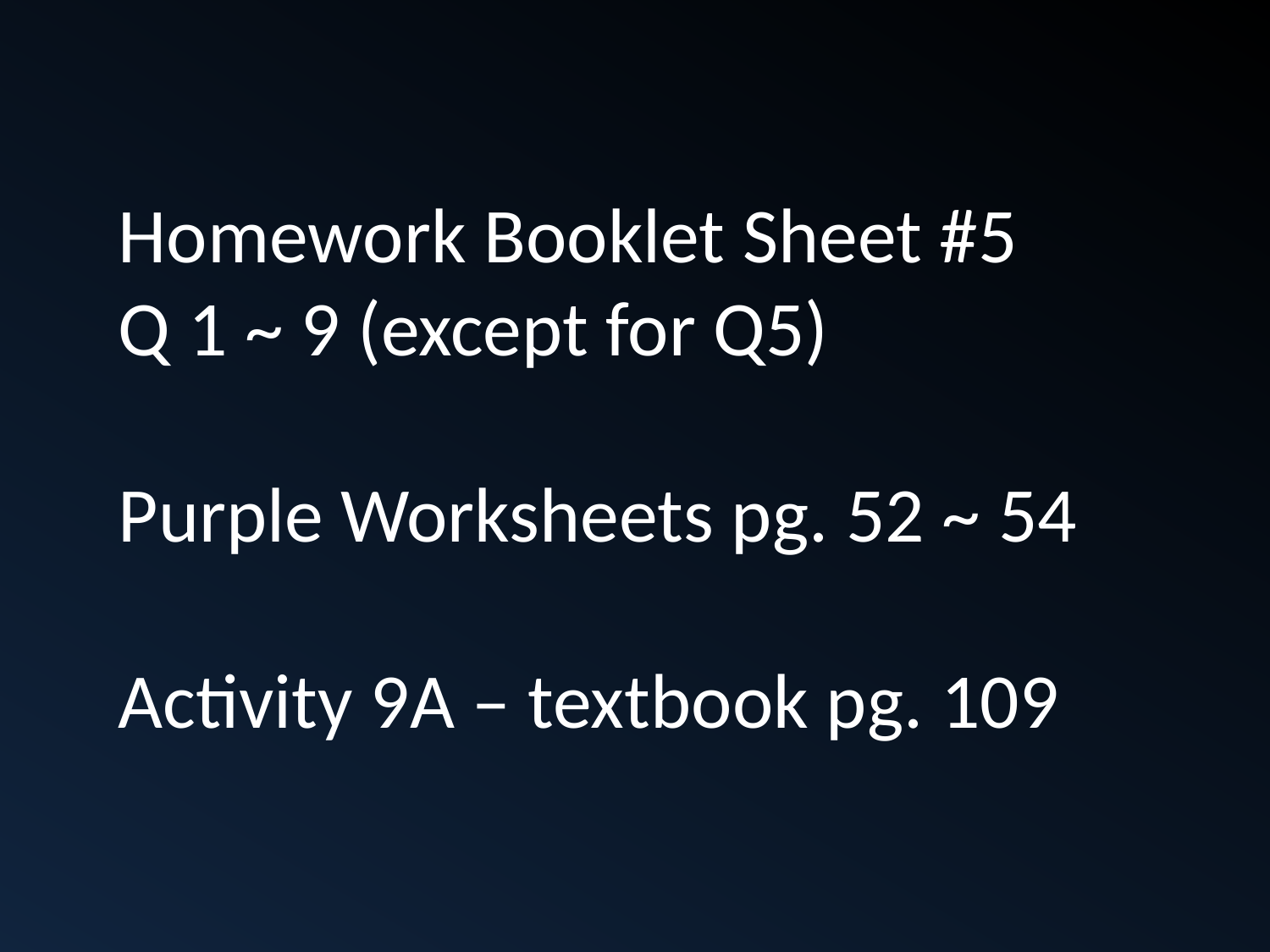

Homework Booklet Sheet #5
Q 1 ~ 9 (except for Q5)

Purple Worksheets pg. 52 ~ 54

Activity 9A – textbook pg. 109